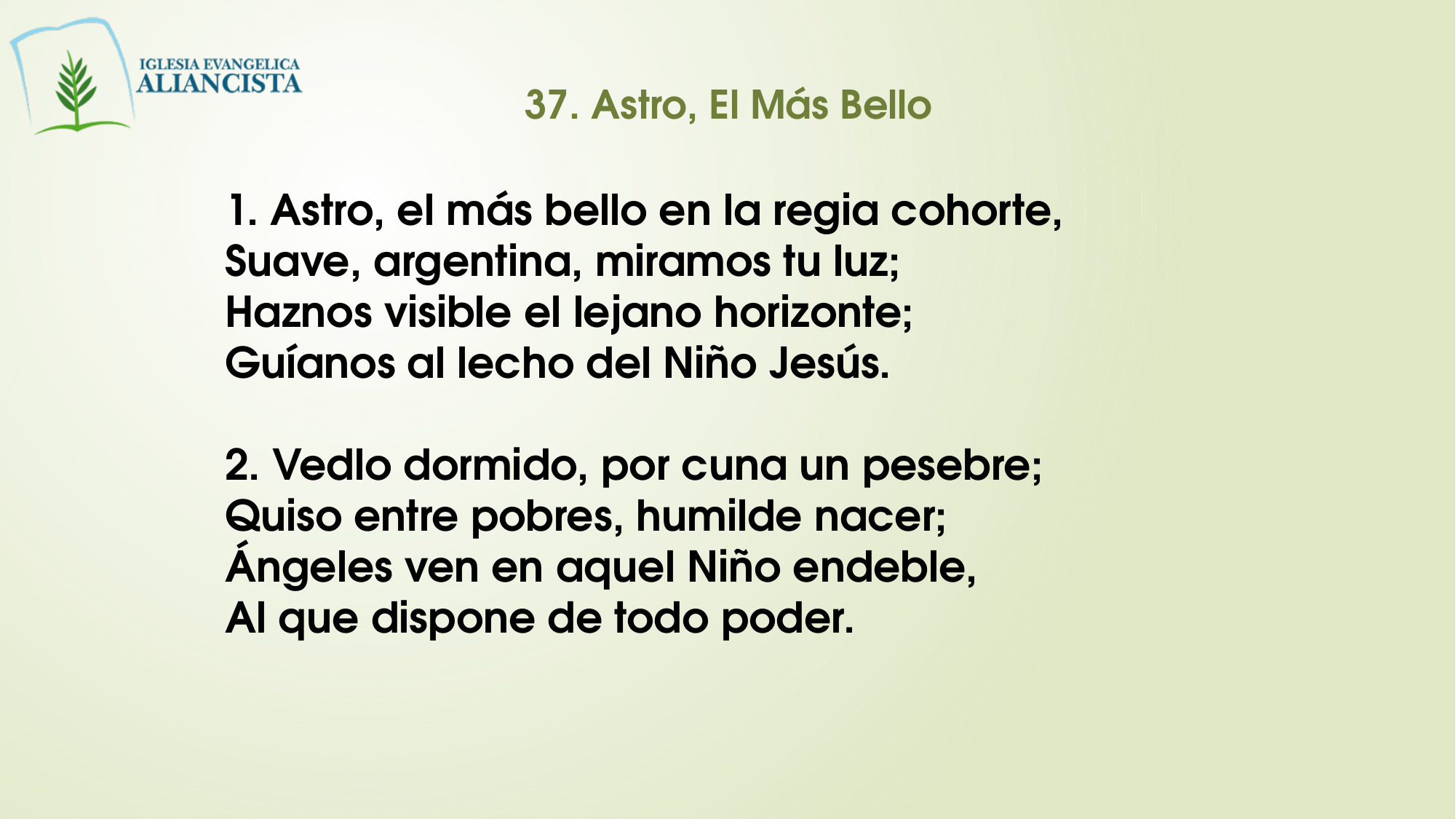

37. Astro, El Más Bello
1. Astro, el más bello en la regia cohorte,
Suave, argentina, miramos tu luz;
Haznos visible el lejano horizonte;
Guíanos al lecho del Niño Jesús.

2. Vedlo dormido, por cuna un pesebre;
Quiso entre pobres, humilde nacer;
Ángeles ven en aquel Niño endeble,
Al que dispone de todo poder.